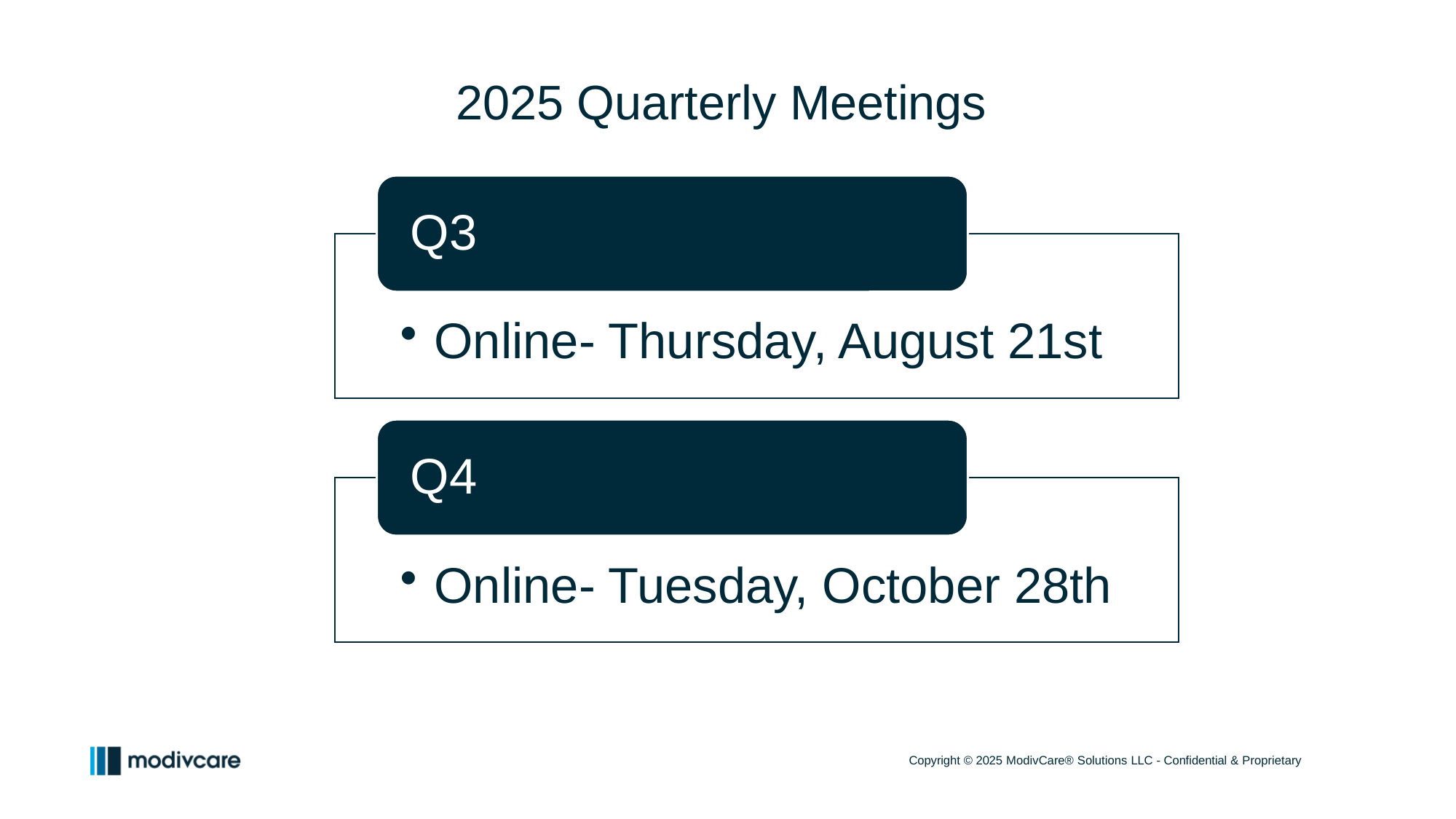

# 2025 Quarterly Meetings
Online- Thursday, August 21st
Q3
Online- Tuesday, October 28th
Q4